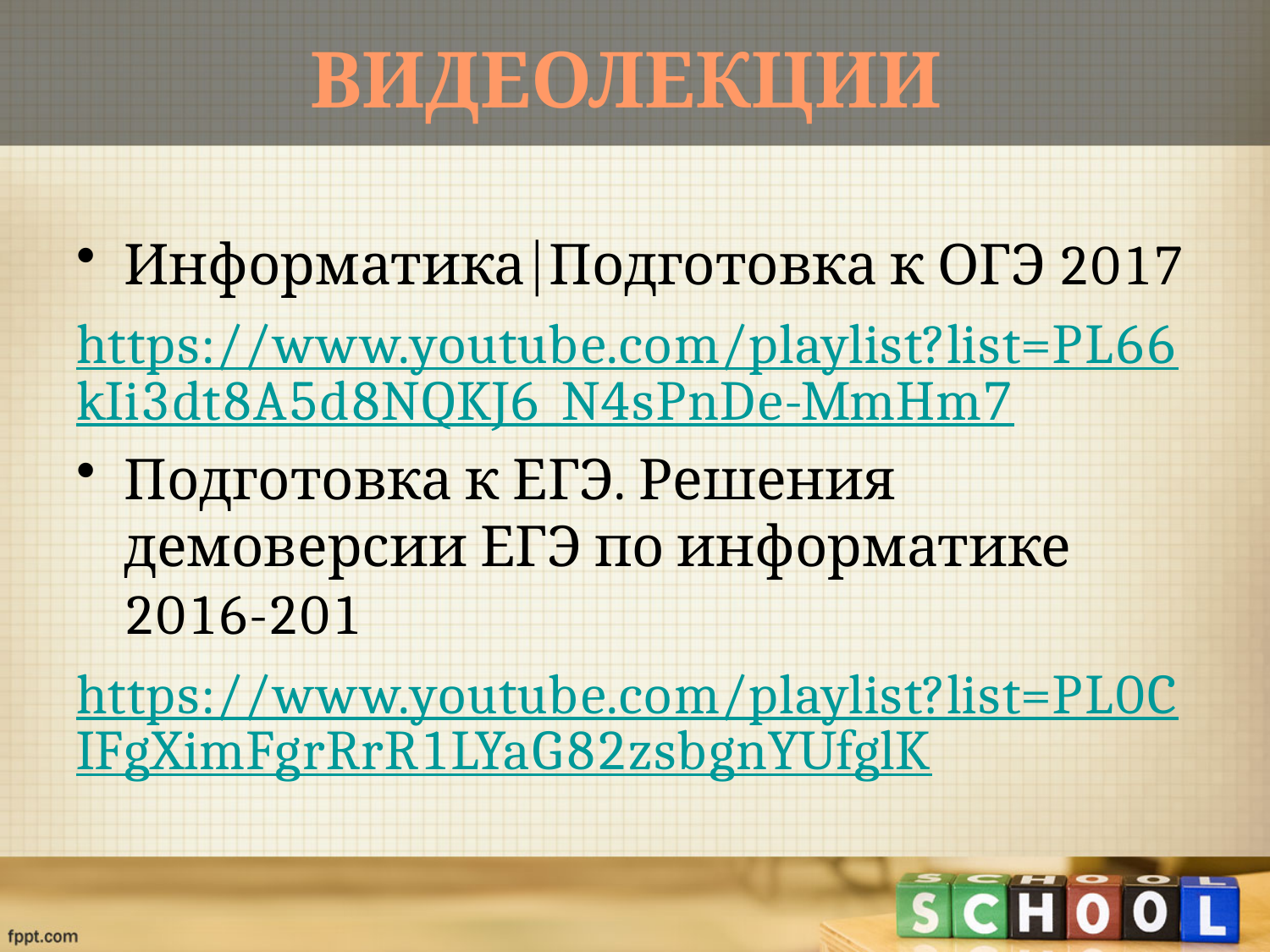

# ВИДЕОЛЕКЦИИ
Информатика|Подготовка к ОГЭ 2017
https://www.youtube.com/playlist?list=PL66kIi3dt8A5d8NQKJ6_N4sPnDe-MmHm7
Подготовка к ЕГЭ. Решения демоверсии ЕГЭ по информатике 2016-201
https://www.youtube.com/playlist?list=PL0CIFgXimFgrRrR1LYaG82zsbgnYUfglK